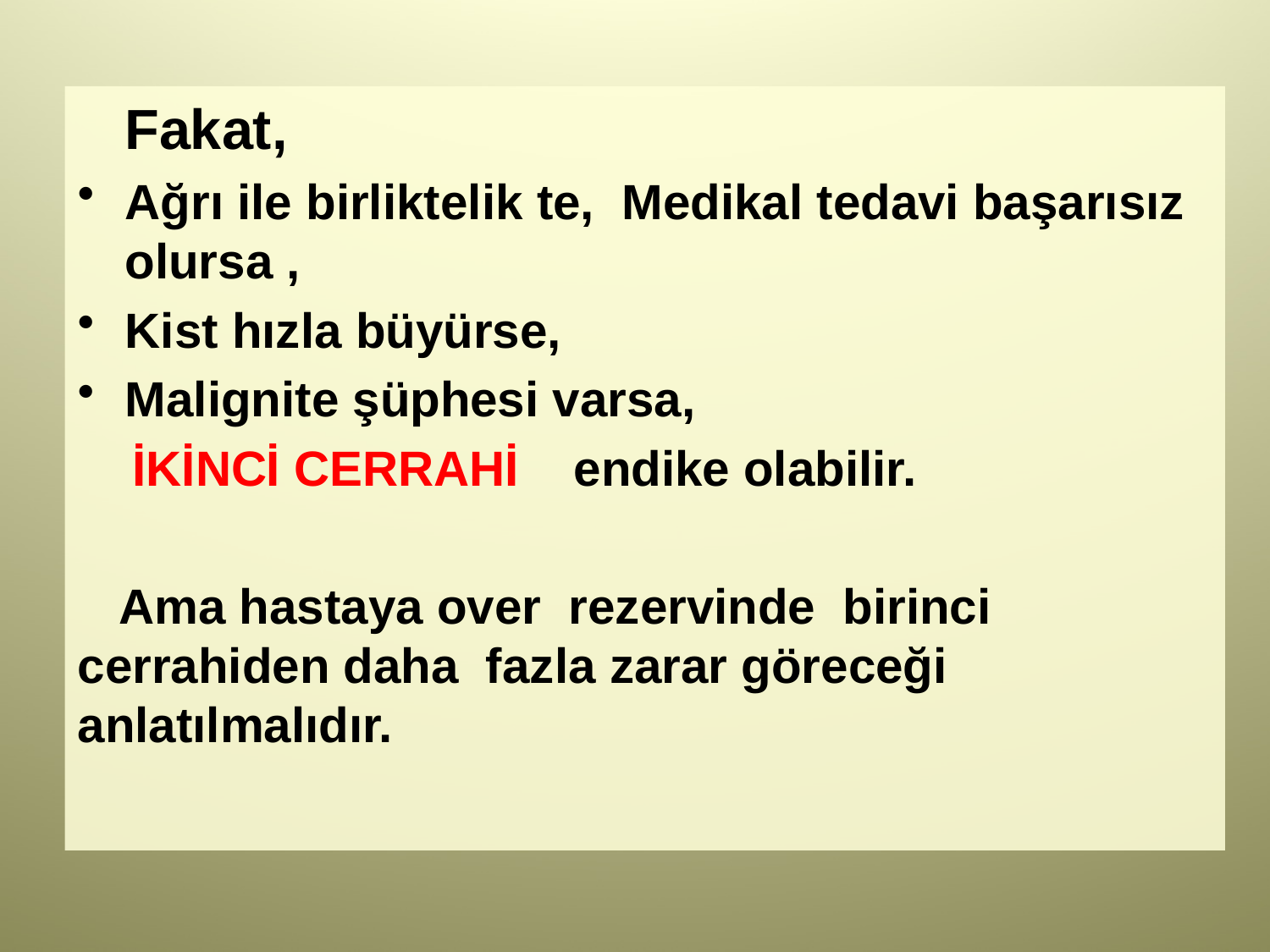

#
   Fakat,
Ağrı ile birliktelik te,  Medikal tedavi başarısız olursa ,
Kist hızla büyürse,
Malignite şüphesi varsa,
    İKİNCİ CERRAHİ    endike olabilir.

   Ama hastaya over  rezervinde  birinci    cerrahiden daha  fazla zarar göreceği  anlatılmalıdır.